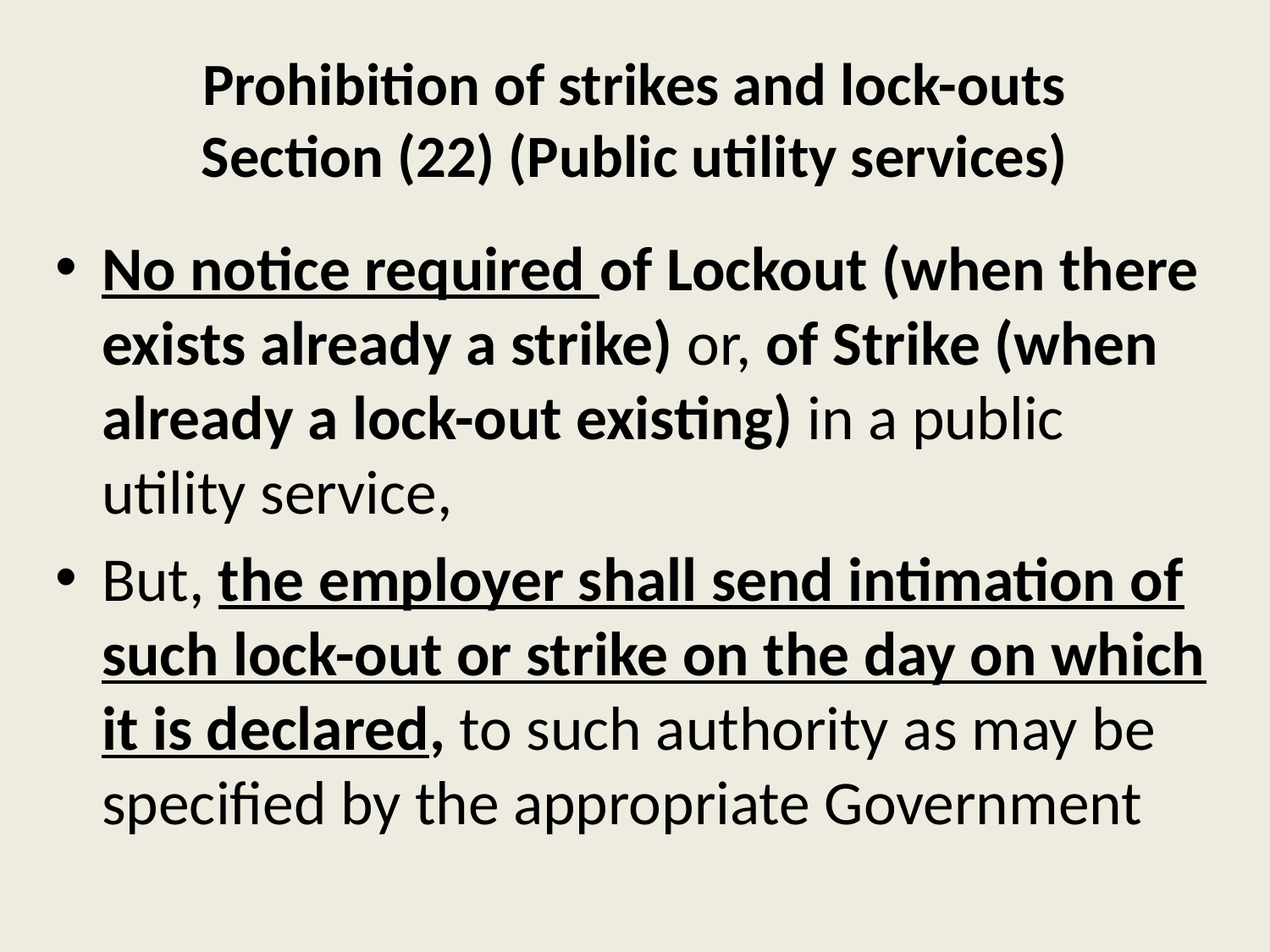

# Prohibition of strikes and lock-outs Section (22) (Public utility services)
No notice required of Lockout (when there exists already a strike) or, of Strike (when already a lock-out existing) in a public utility service,
But, the employer shall send intimation of such lock-out or strike on the day on which it is declared, to such authority as may be specified by the appropriate Government